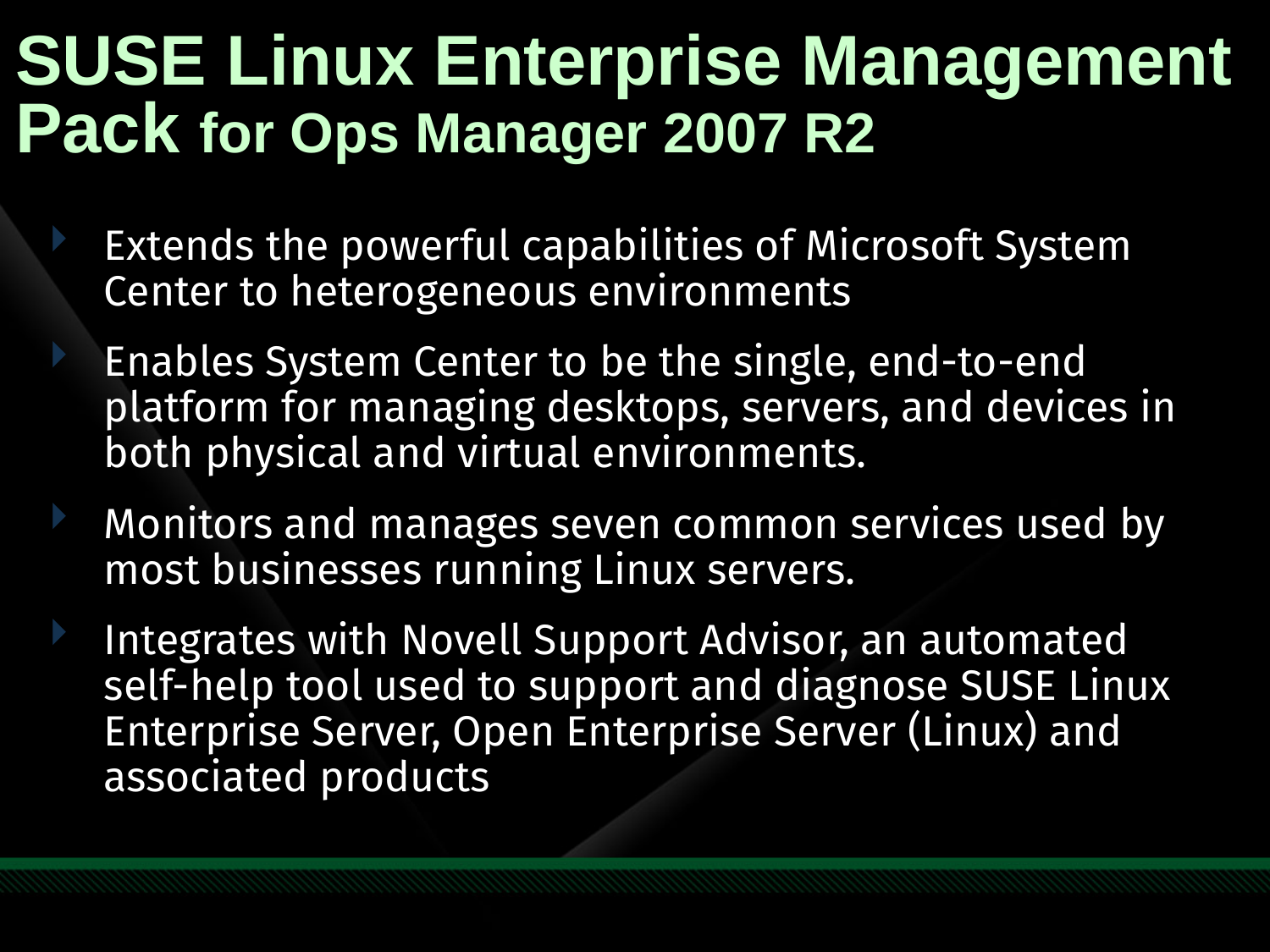

SUSE Linux Enterprise Management Pack for Ops Manager 2007 R2
Extends the powerful capabilities of Microsoft System Center to heterogeneous environments
Enables System Center to be the single, end-to-end platform for managing desktops, servers, and devices in both physical and virtual environments.
Monitors and manages seven common services used by most businesses running Linux servers.
Integrates with Novell Support Advisor, an automated self-help tool used to support and diagnose SUSE Linux Enterprise Server, Open Enterprise Server (Linux) and associated products